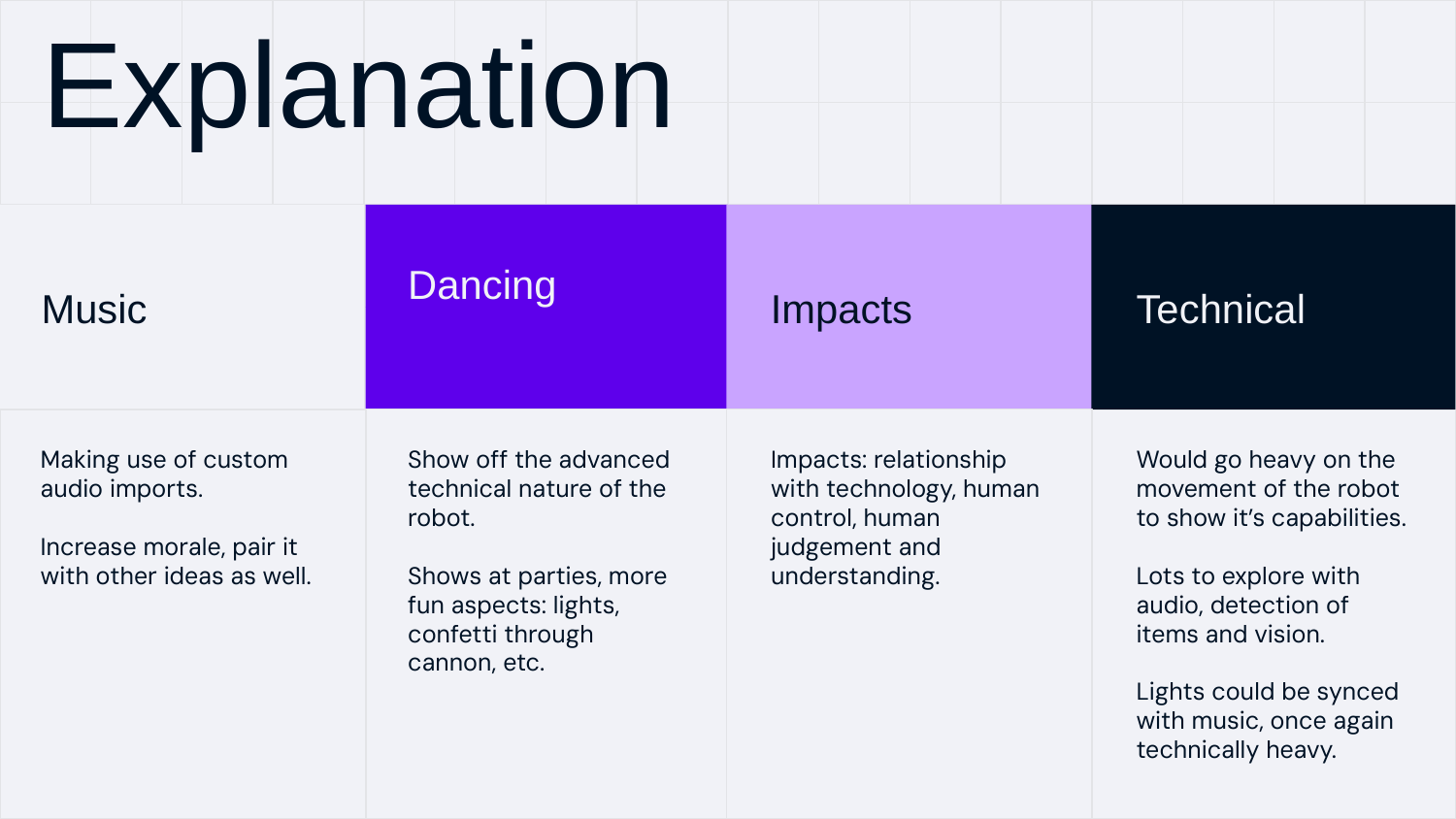

# Explanation
Music
Dancing
Impacts
Technical
Making use of custom audio imports.

Increase morale, pair it with other ideas as well.

Show off the advanced technical nature of the robot.

Shows at parties, more fun aspects: lights, confetti through cannon, etc.

Impacts: relationship with technology, human control, human judgement and understanding.
Would go heavy on the movement of the robot to show it’s capabilities.

Lots to explore with audio, detection of items and vision.

Lights could be synced with music, once again technically heavy.